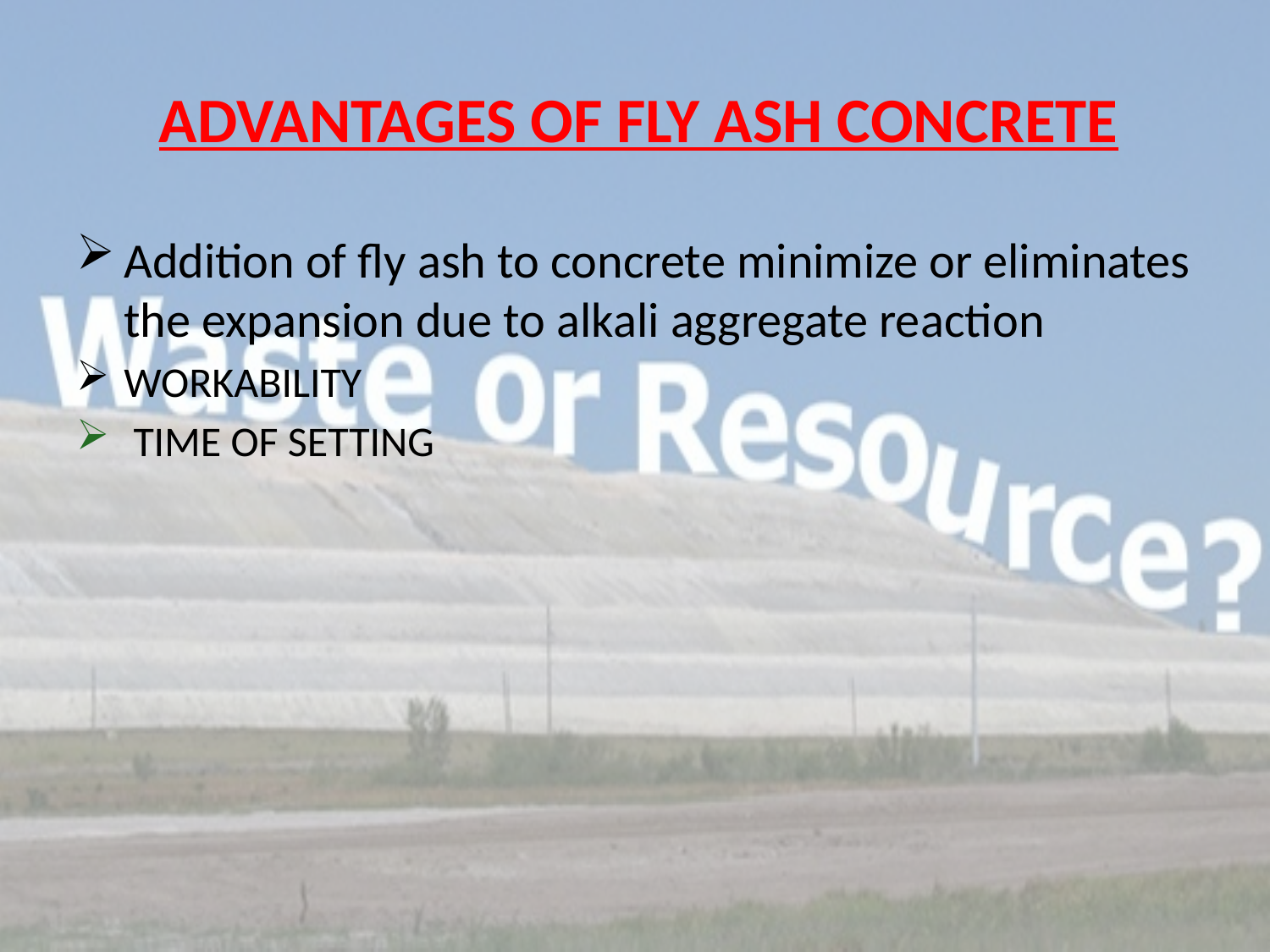

# ADVANTAGES OF FLY ASH CONCRETE
Addition of fly ash to concrete minimize or eliminates the expansion due to alkali aggregate reaction
WORKABILITY
 TIME OF SETTING